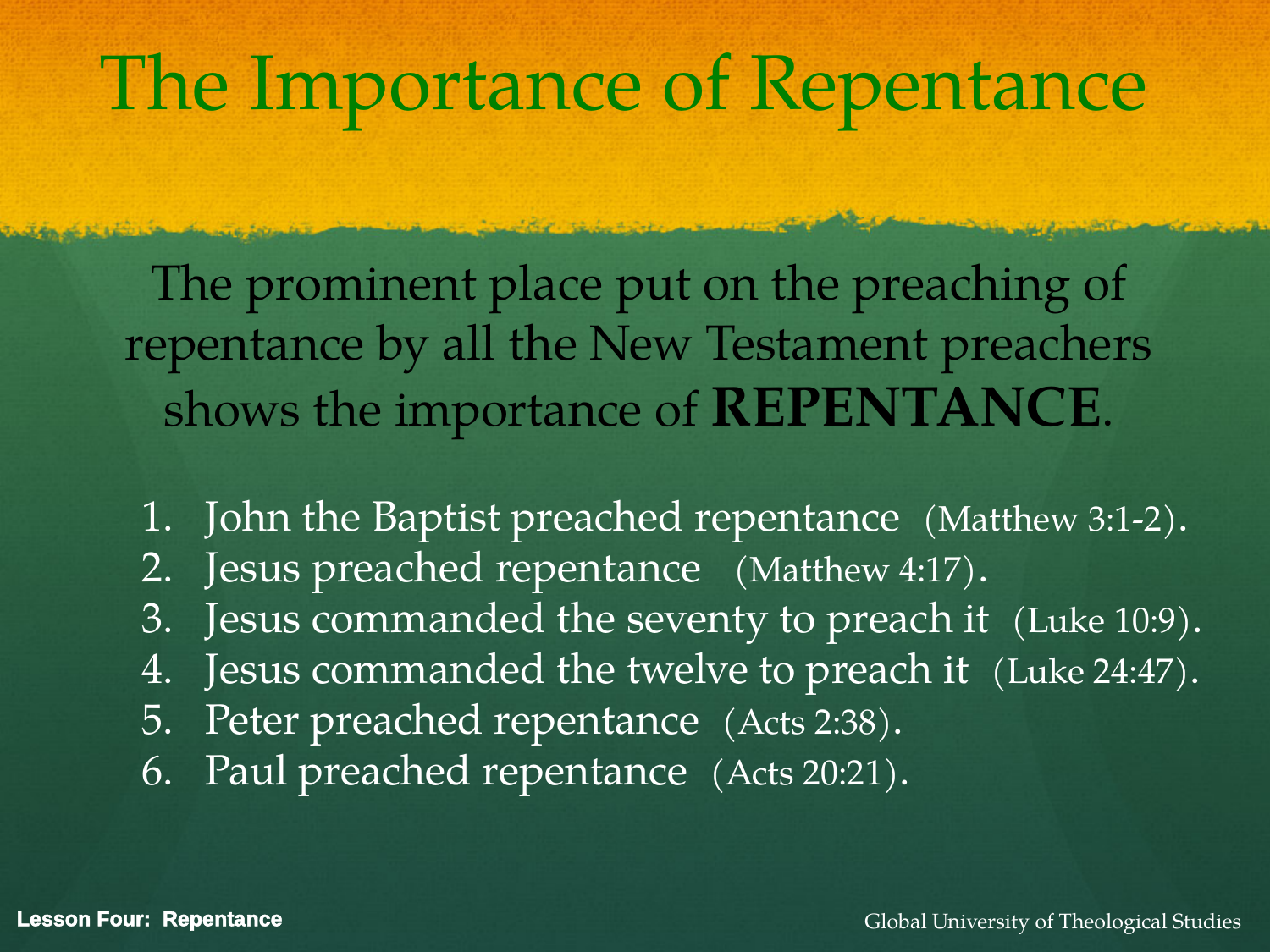

The Importance of Repentance

The prominent place put on the preaching of repentance by all the New Testament preachers shows the importance of REPENTANCE.
John the Baptist preached repentance  (Matthew 3:1-2).
Jesus preached repentance   (Matthew 4:17).
Jesus commanded the seventy to preach it  (Luke 10:9).
Jesus commanded the twelve to preach it  (Luke 24:47).
Peter preached repentance  (Acts 2:38).
Paul preached repentance  (Acts 20:21).
Global University of Theological Studies
Lesson Four:  Repentance